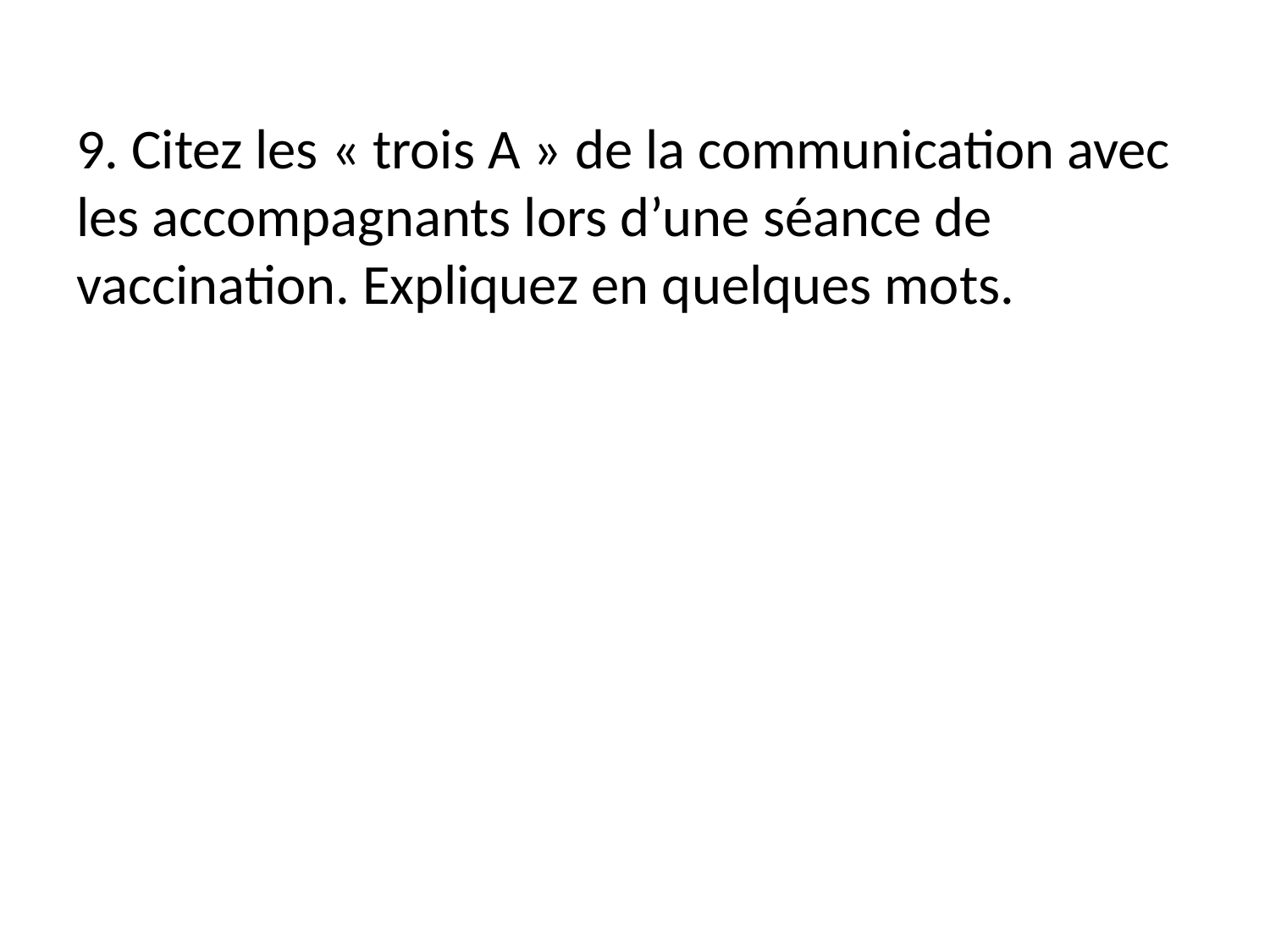

9. Citez les « trois A » de la communication avec les accompagnants lors d’une séance de vaccination. Expliquez en quelques mots.